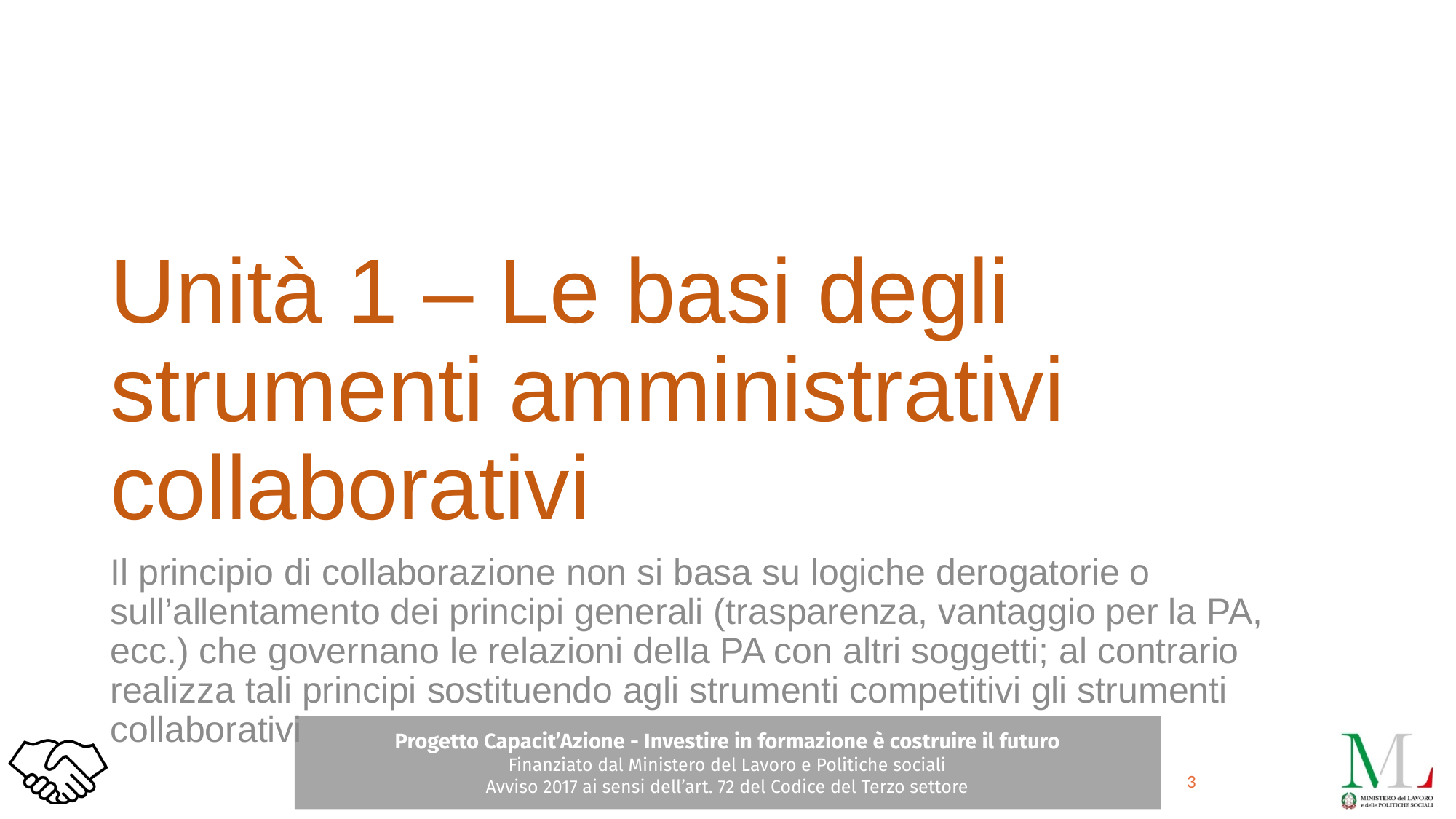

# Unità 1 – Le basi degli strumenti amministrativi collaborativi
Il principio di collaborazione non si basa su logiche derogatorie o sull’allentamento dei principi generali (trasparenza, vantaggio per la PA, ecc.) che governano le relazioni della PA con altri soggetti; al contrario realizza tali principi sostituendo agli strumenti competitivi gli strumenti collaborativi
3